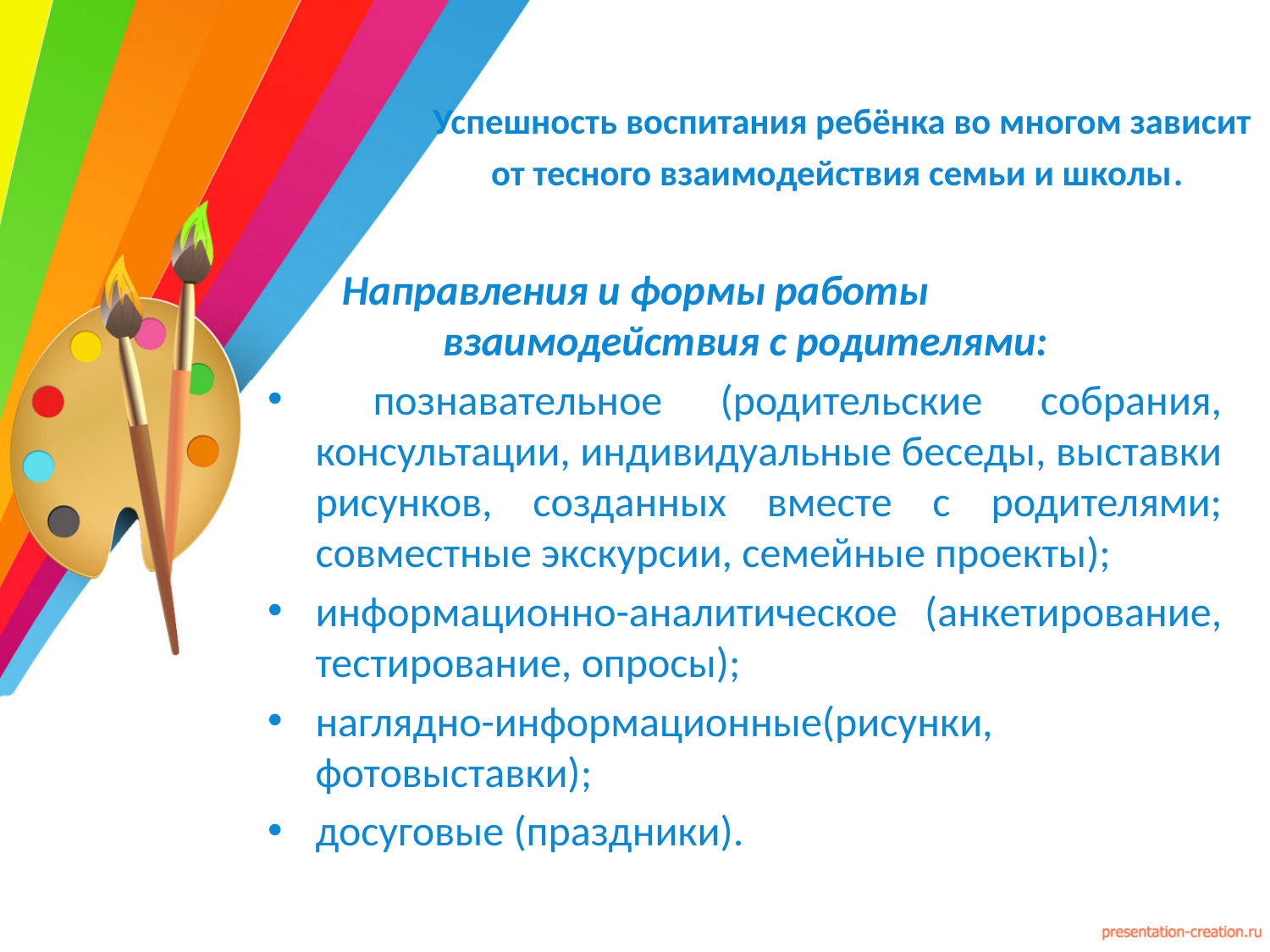

# Успешность воспитания ребёнка во многом зависит от тесного взаимодействия семьи и школы.
Направления и формы работы                        взаимодействия с родителями:
 познавательное (родительские собрания, консультации, индивидуальные беседы, выставки рисунков, созданных вместе с родителями; совместные экскурсии, семейные проекты);
информационно-аналитическое (анкетирование, тестирование, опросы);
наглядно-информационные(рисунки, фотовыставки);
досуговые (праздники).